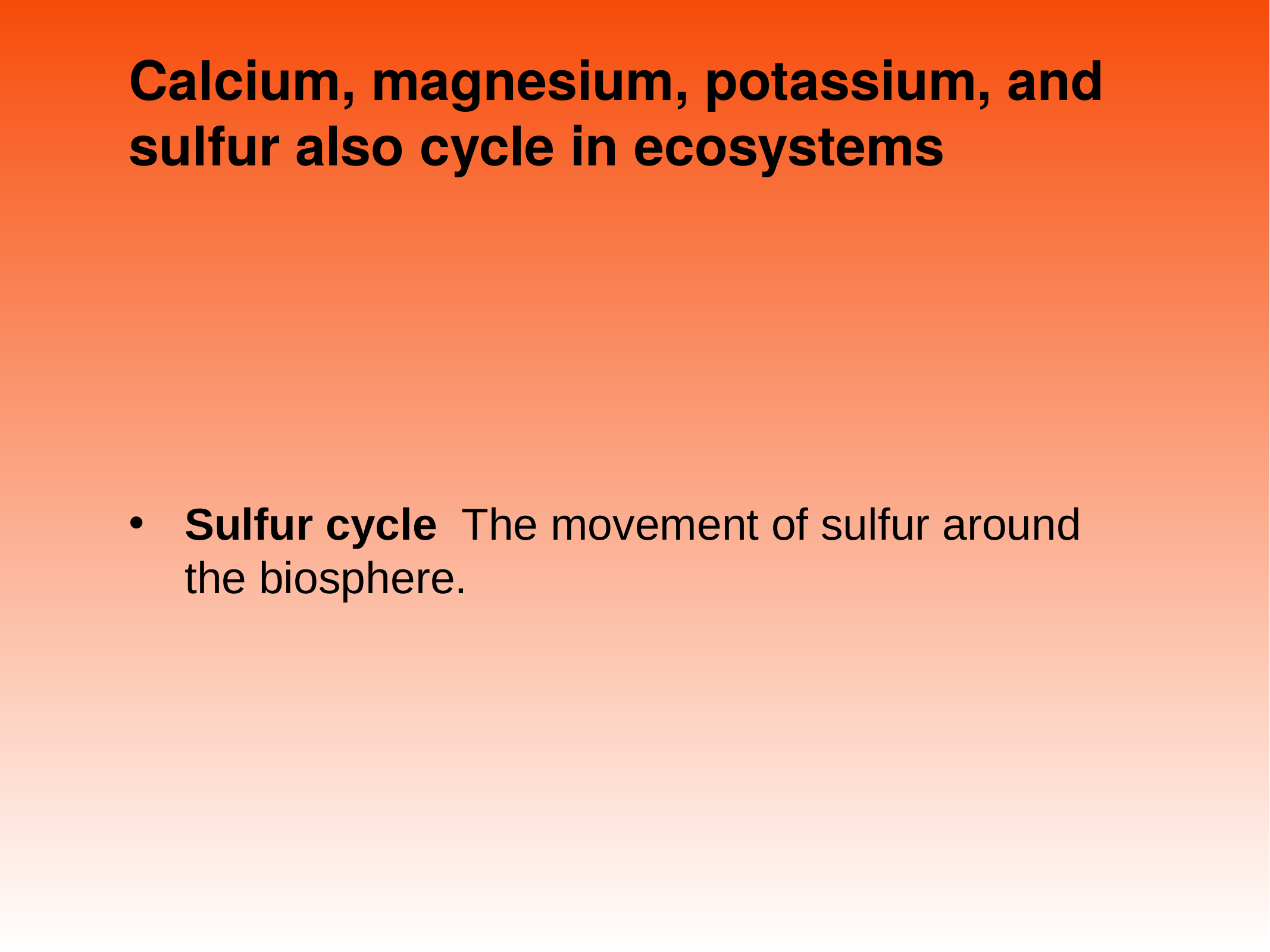

# Calcium, magnesium, potassium, and sulfur also cycle in ecosystems
Sulfur cycle  The movement of sulfur around the biosphere.